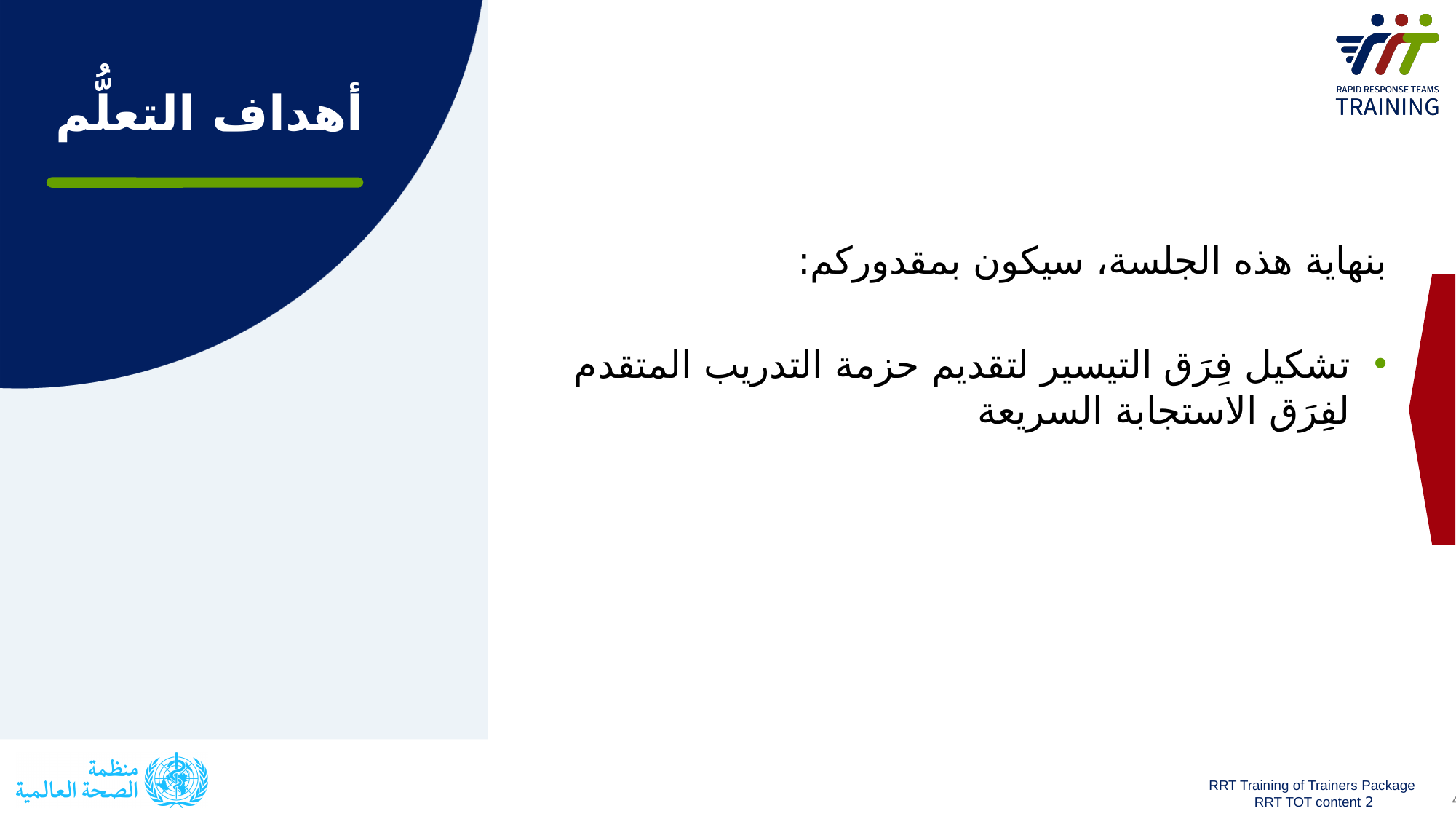

# أهداف التعلُّم
بنهاية هذه الجلسة، سيكون بمقدوركم:

تشكيل فِرَق التيسير لتقديم حزمة التدريب المتقدم لفِرَق الاستجابة السريعة